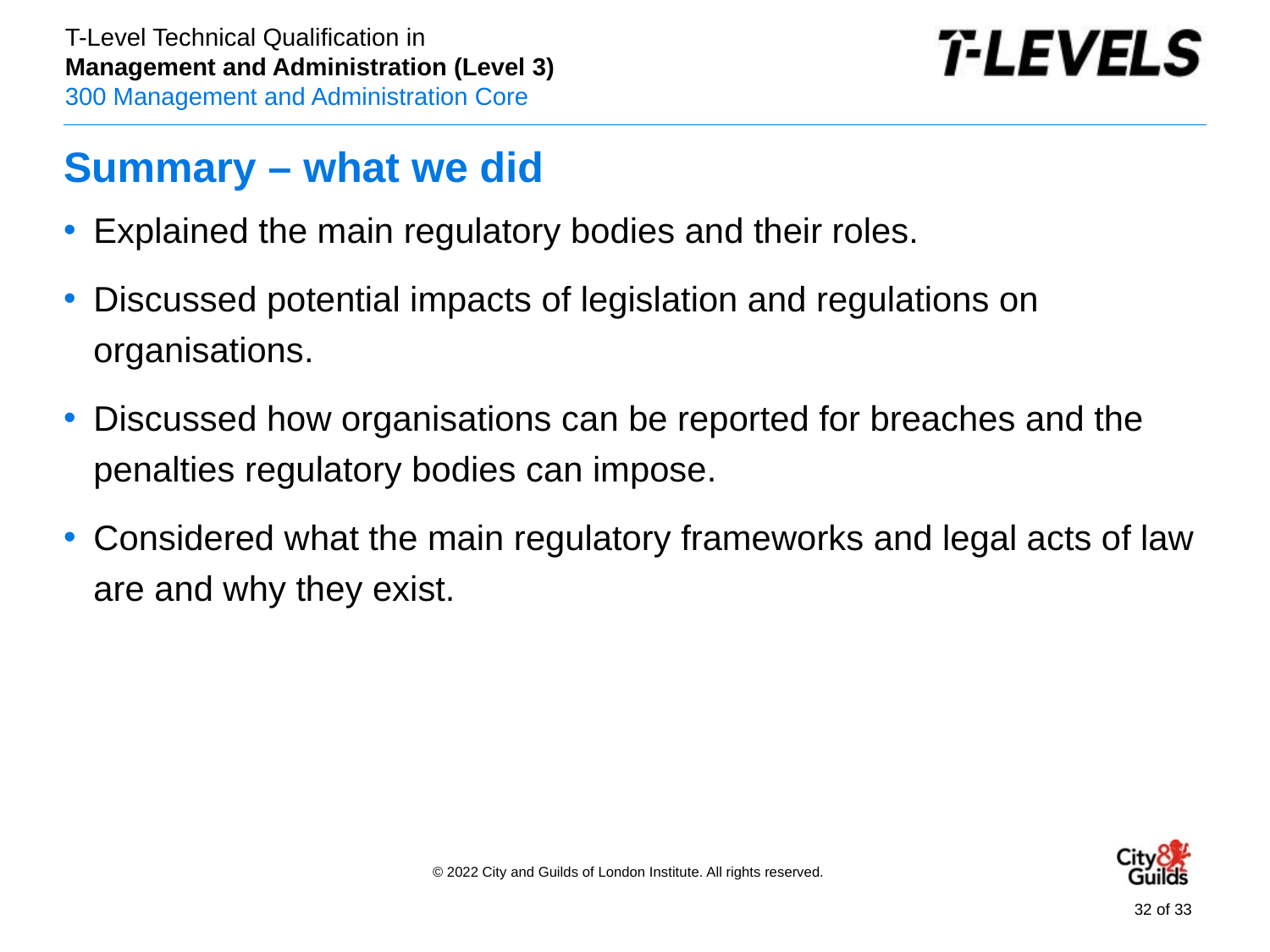

# Summary – what we did

Explained the main regulatory bodies and their roles.
Discussed potential impacts of legislation and regulations on organisations.
Discussed how organisations can be reported for breaches and the penalties regulatory bodies can impose.
Considered what the main regulatory frameworks and legal acts of law are and why they exist.